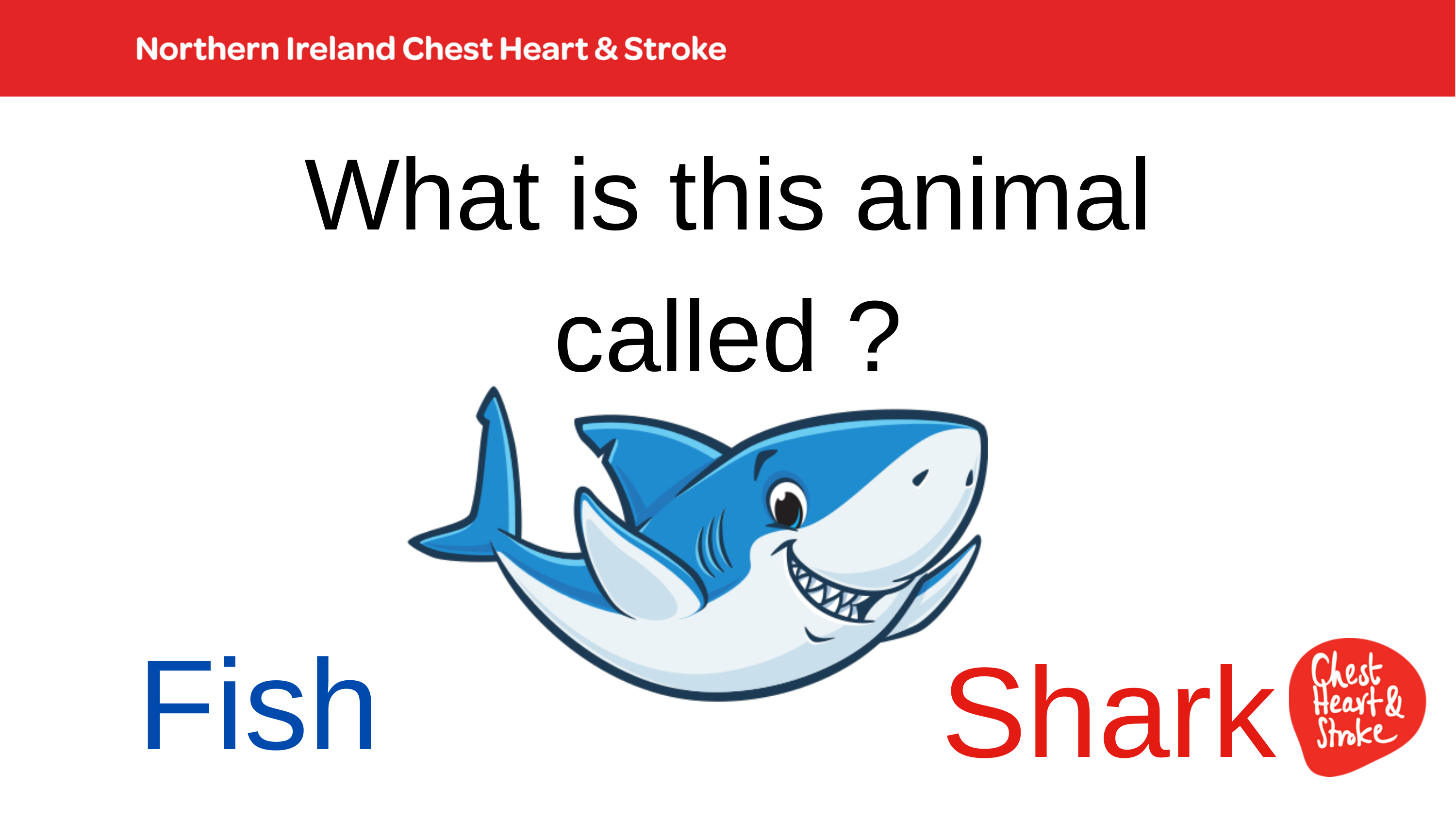

What is this animal called ?

Fish
Shark